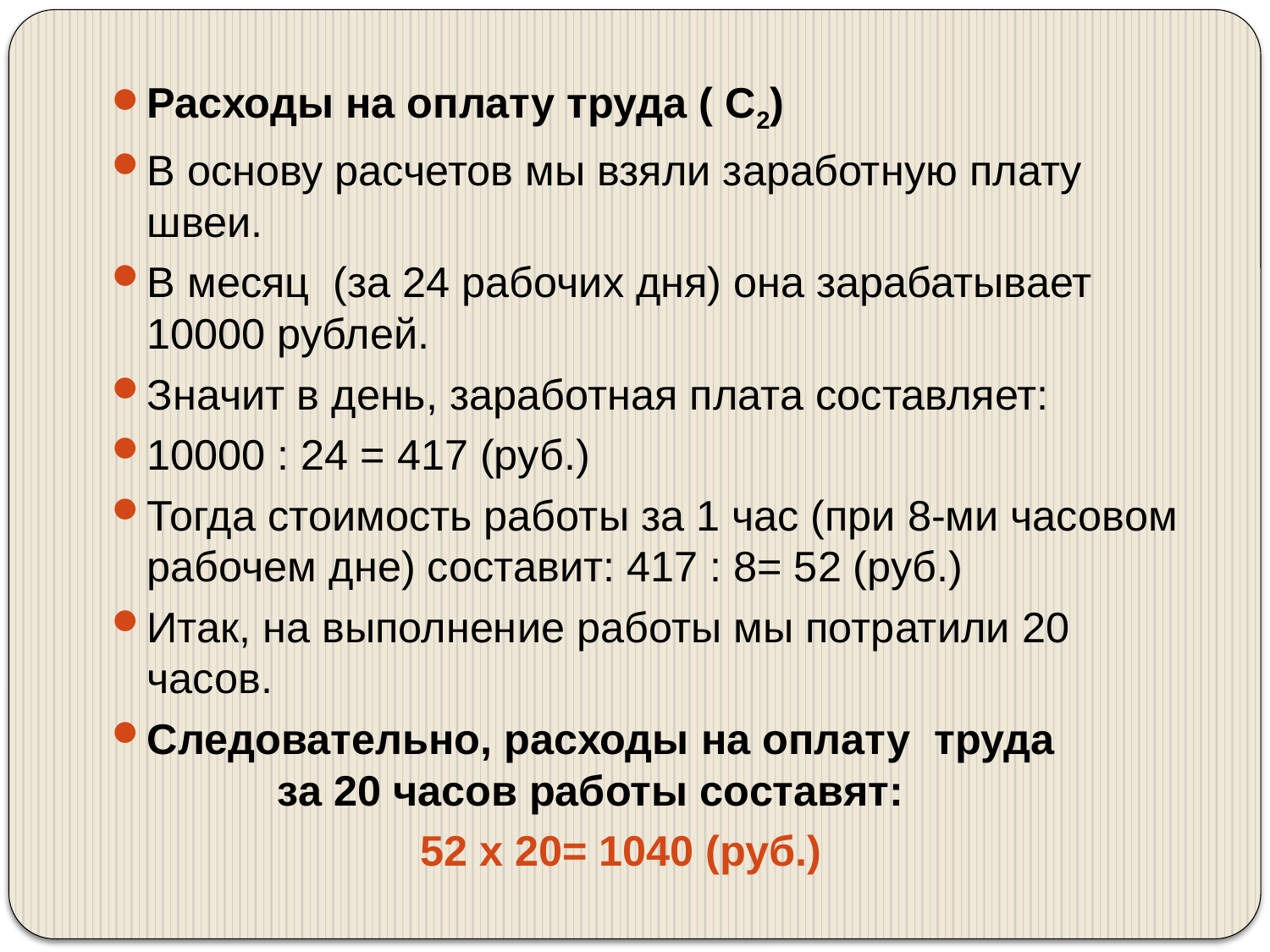

Расходы на оплату труда ( С2)
В основу расчетов мы взяли заработную плату швеи.
В месяц  (за 24 рабочих дня) она зарабатывает 10000 рублей.
Значит в день, заработная плата составляет:
10000 : 24 = 417 (руб.)
Тогда стоимость работы за 1 час (при 8-ми часовом рабочем дне) составит: 417 : 8= 52 (руб.)
Итак, на выполнение работы мы потратили 20 часов.
Следовательно, расходы на оплату  труда
           за 20 часов работы составят:
                          52 х 20= 1040 (руб.)